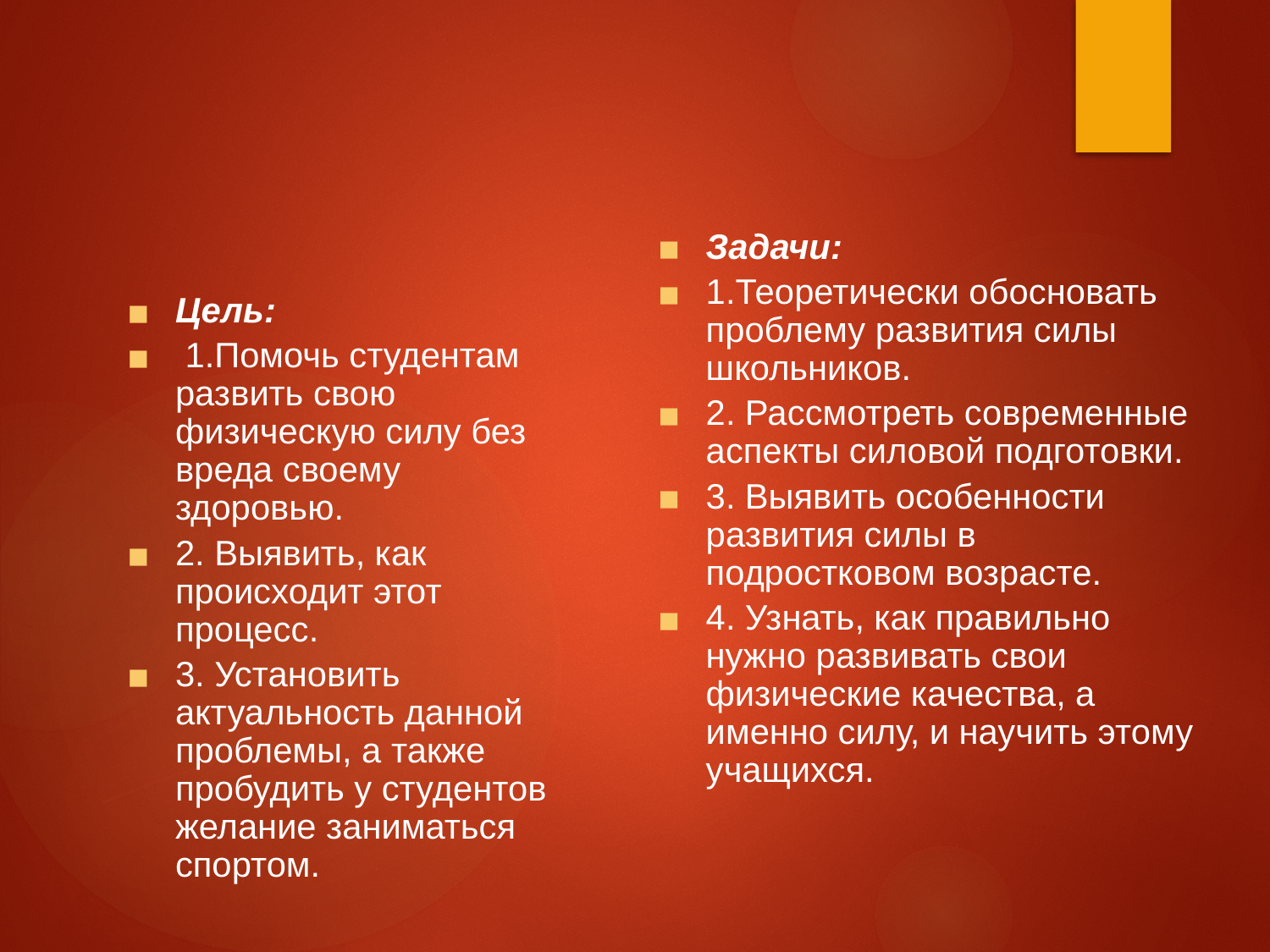

Задачи:
1.Теоретически обосновать проблему развития силы школьников.
2. Рассмотреть современные аспекты силовой подготовки.
3. Выявить особенности развития силы в подростковом возрасте.
4. Узнать, как правильно нужно развивать свои физические качества, а именно силу, и научить этому учащихся.
Цель:
 1.Помочь студентам развить свою физическую силу без вреда своему здоровью.
2. Выявить, как происходит этот процесс.
3. Установить актуальность данной проблемы, а также пробудить у студентов желание заниматься спортом.